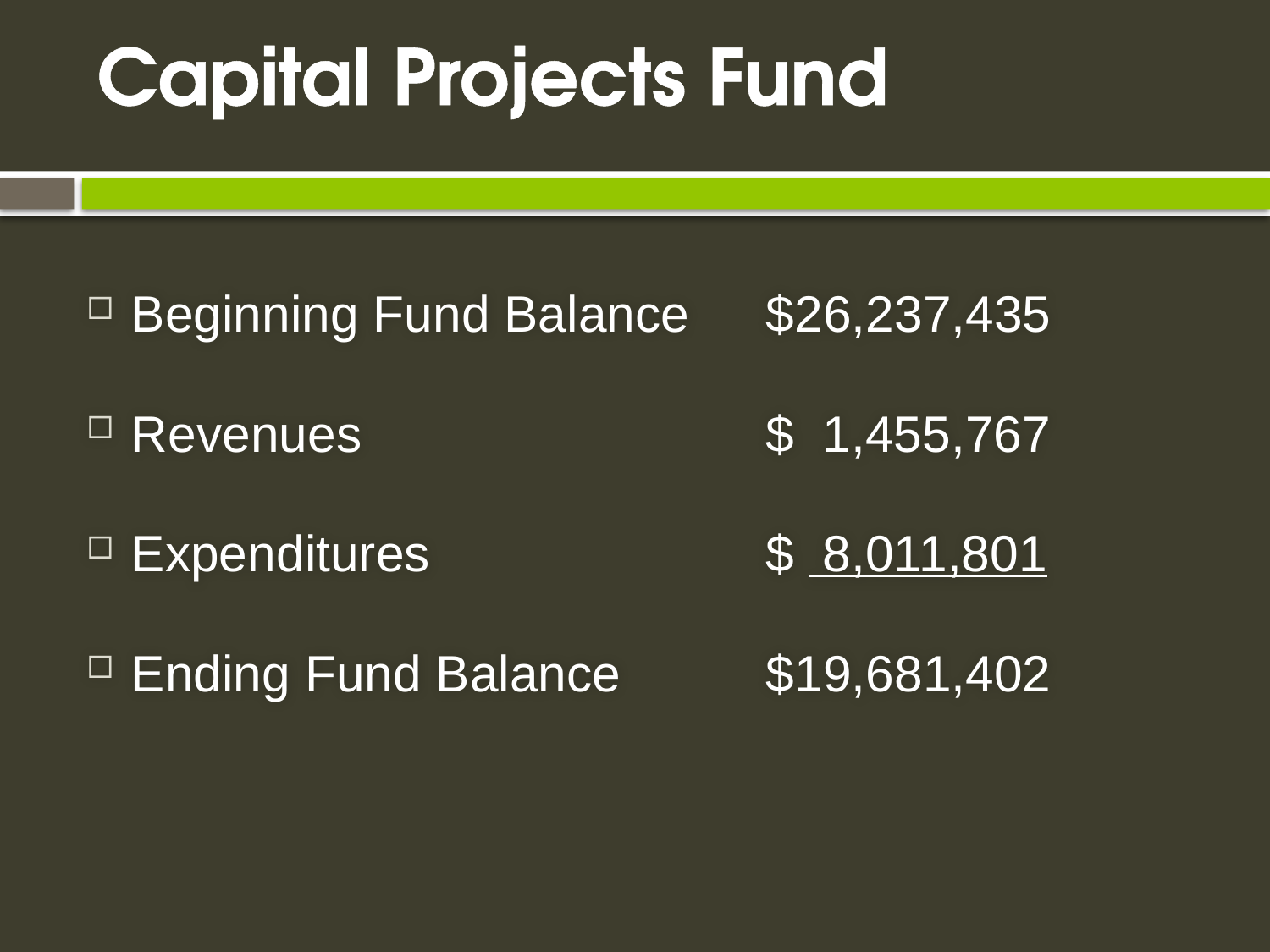

# Capital Projects Fund
Beginning Fund Balance	$26,237,435

Revenues				$  1,455,767

Expenditures			$  8,011,801

Ending Fund Balance		$19,681,402